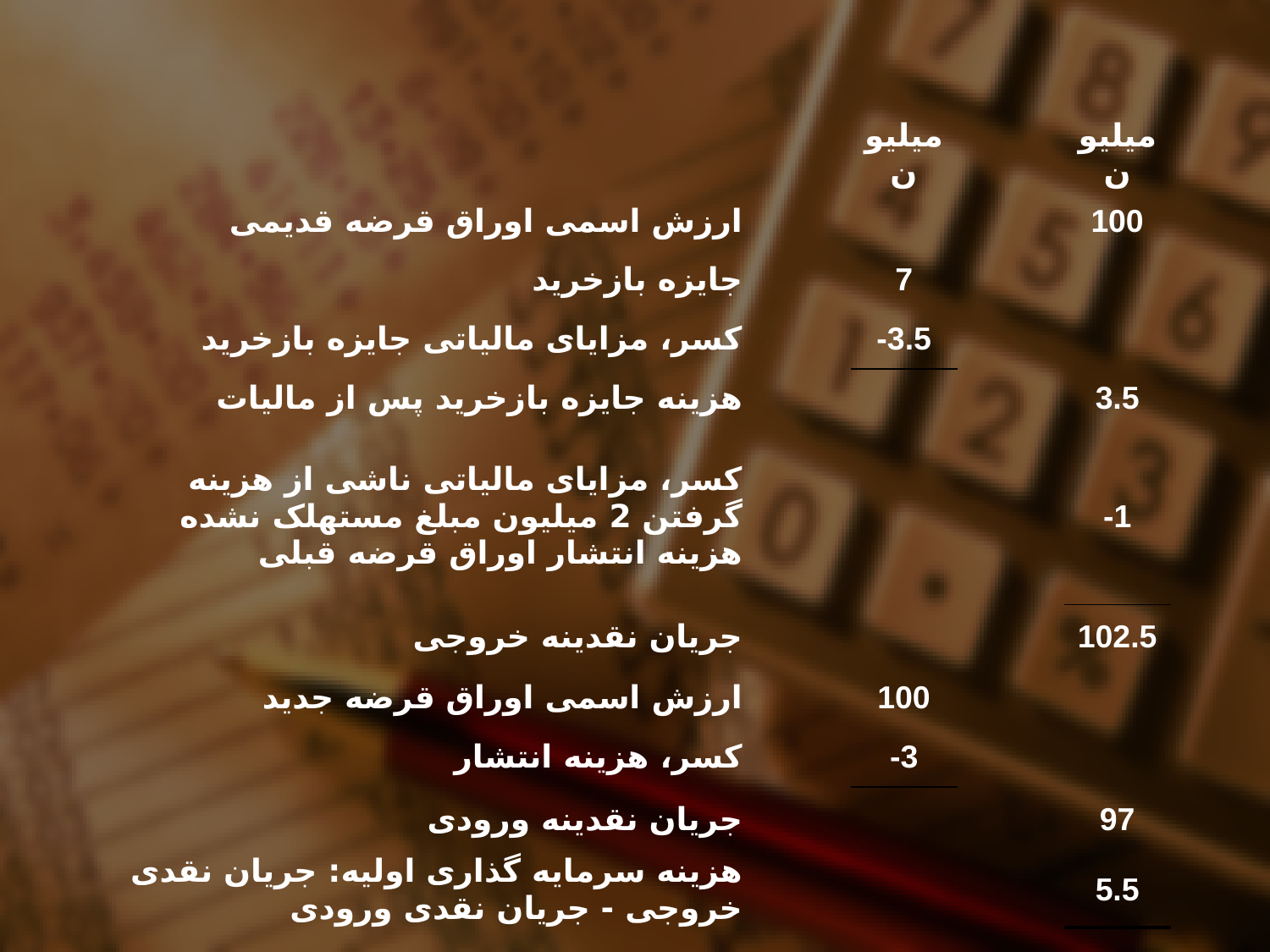

|  |  | میلیون |  | میلیون |
| --- | --- | --- | --- | --- |
| ارزش اسمی اوراق قرضه قدیمی |  |  |  | 100 |
| جایزه بازخرید |  | 7 |  |  |
| کسر، مزایای مالیاتی جایزه بازخرید |  | -3.5 |  |  |
| هزینه جایزه بازخرید پس از مالیات |  |  |  | 3.5 |
| کسر، مزایای مالیاتی ناشی از هزینه گرفتن 2 میلیون مبلغ مستهلک نشده هزینه انتشار اوراق قرضه قبلی |  |  |  | -1 |
| جریان نقدینه خروجی |  |  |  | 102.5 |
| ارزش اسمی اوراق قرضه جدید |  | 100 |  |  |
| کسر، هزینه انتشار |  | -3 |  |  |
| جریان نقدینه ورودی |  |  |  | 97 |
| هزینه سرمایه گذاری اولیه: جریان نقدی خروجی - جریان نقدی ورودی |  |  |  | 5.5 |